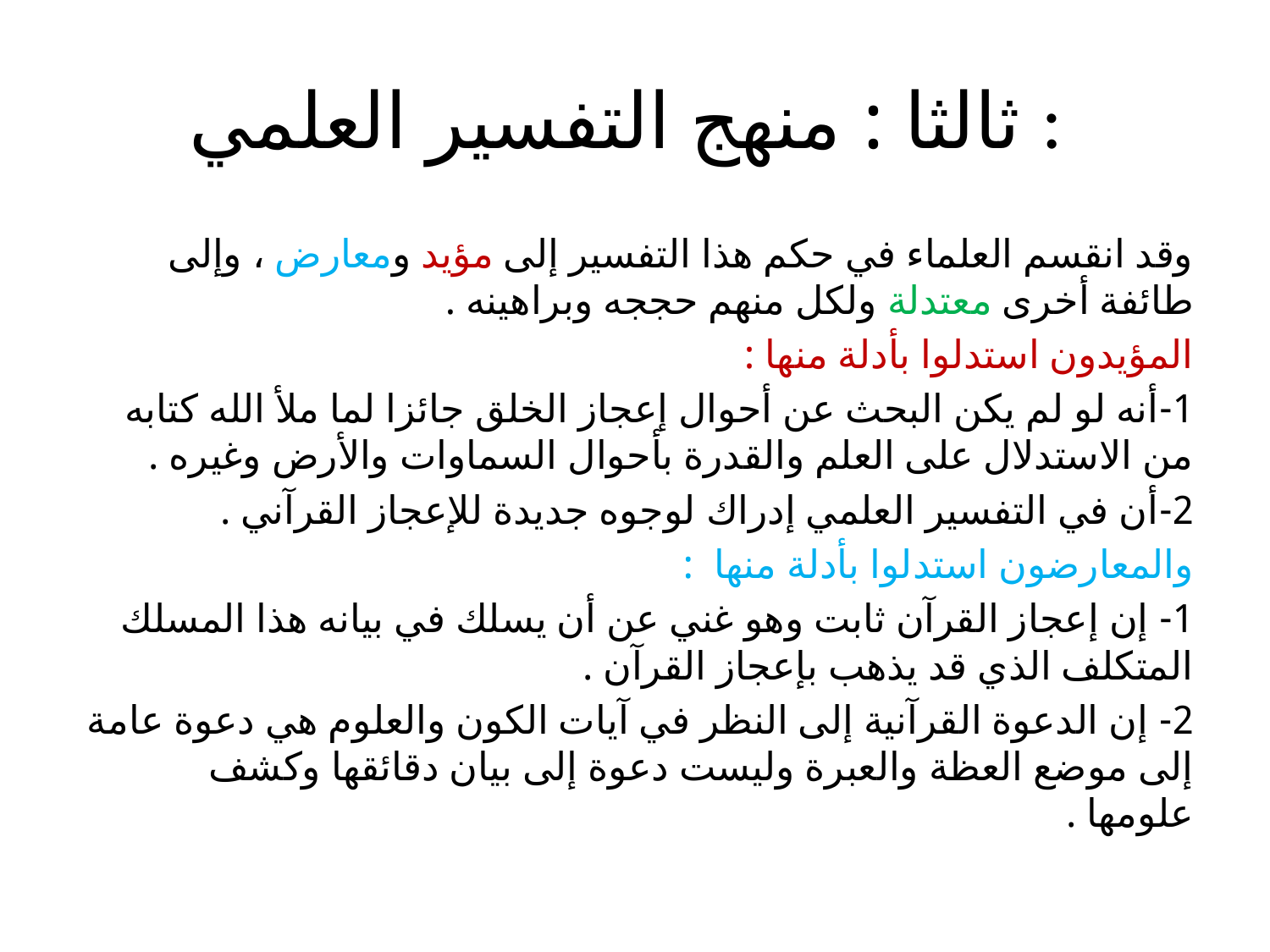

# ثالثا : منهج التفسير العلمي :
وقد انقسم العلماء في حكم هذا التفسير إلى مؤيد ومعارض ، وإلى طائفة أخرى معتدلة ولكل منهم حججه وبراهينه .
المؤيدون استدلوا بأدلة منها :
1-أنه لو لم يكن البحث عن أحوال إعجاز الخلق جائزا لما ملأ الله كتابه من الاستدلال على العلم والقدرة بأحوال السماوات والأرض وغيره .
2-أن في التفسير العلمي إدراك لوجوه جديدة للإعجاز القرآني .
والمعارضون استدلوا بأدلة منها  :
1- إن إعجاز القرآن ثابت وهو غني عن أن يسلك في بيانه هذا المسلك المتكلف الذي قد يذهب بإعجاز القرآن .
2- إن الدعوة القرآنية إلى النظر في آيات الكون والعلوم هي دعوة عامة إلى موضع العظة والعبرة وليست دعوة إلى بيان دقائقها وكشف علومها .